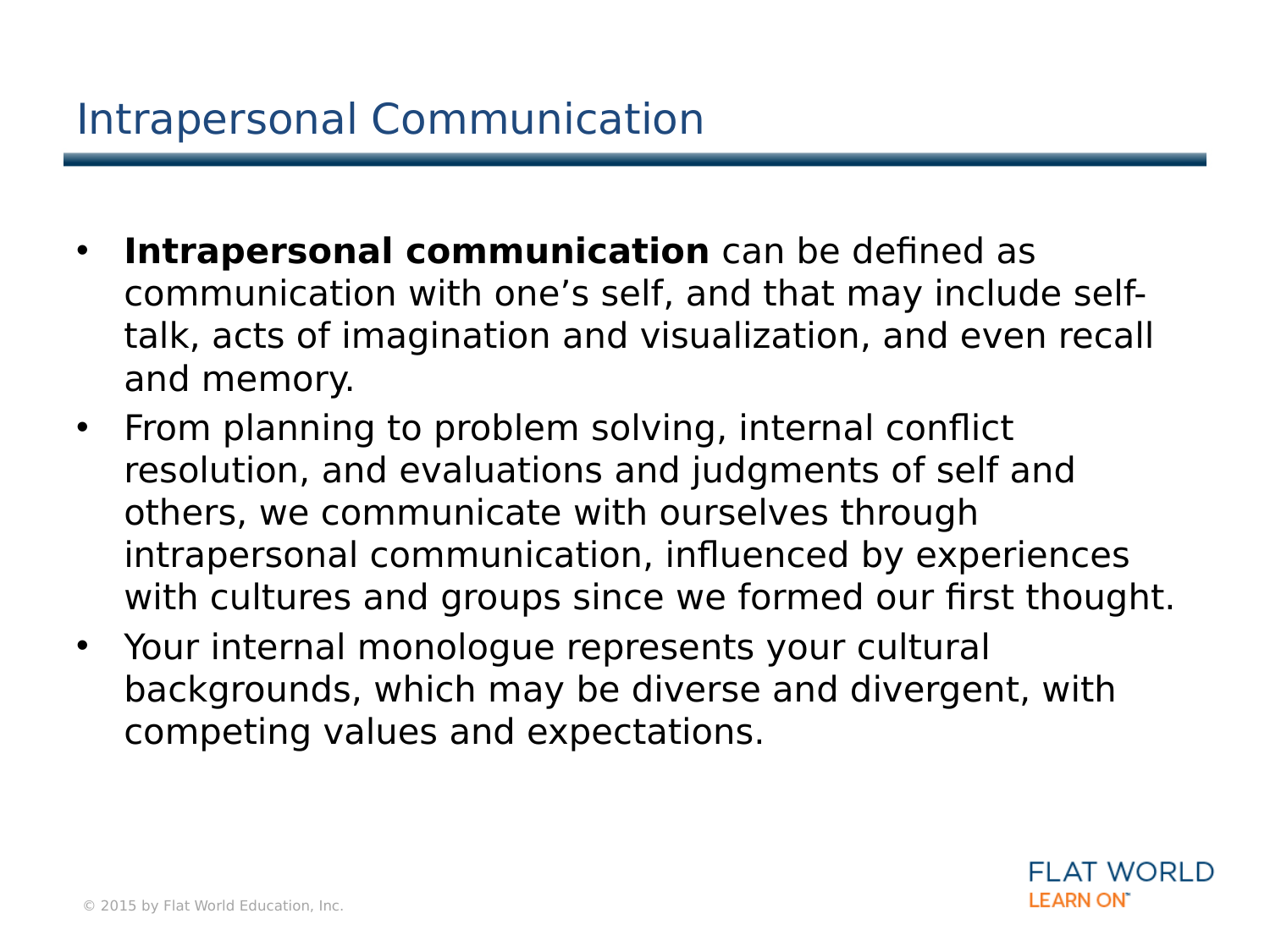

# Intrapersonal Communication
Intrapersonal communication can be defined as communication with one’s self, and that may include self-talk, acts of imagination and visualization, and even recall and memory.
From planning to problem solving, internal conflict resolution, and evaluations and judgments of self and others, we communicate with ourselves through intrapersonal communication, influenced by experiences with cultures and groups since we formed our first thought.
Your internal monologue represents your cultural backgrounds, which may be diverse and divergent, with competing values and expectations.
© 2015 by Flat World Education, Inc.